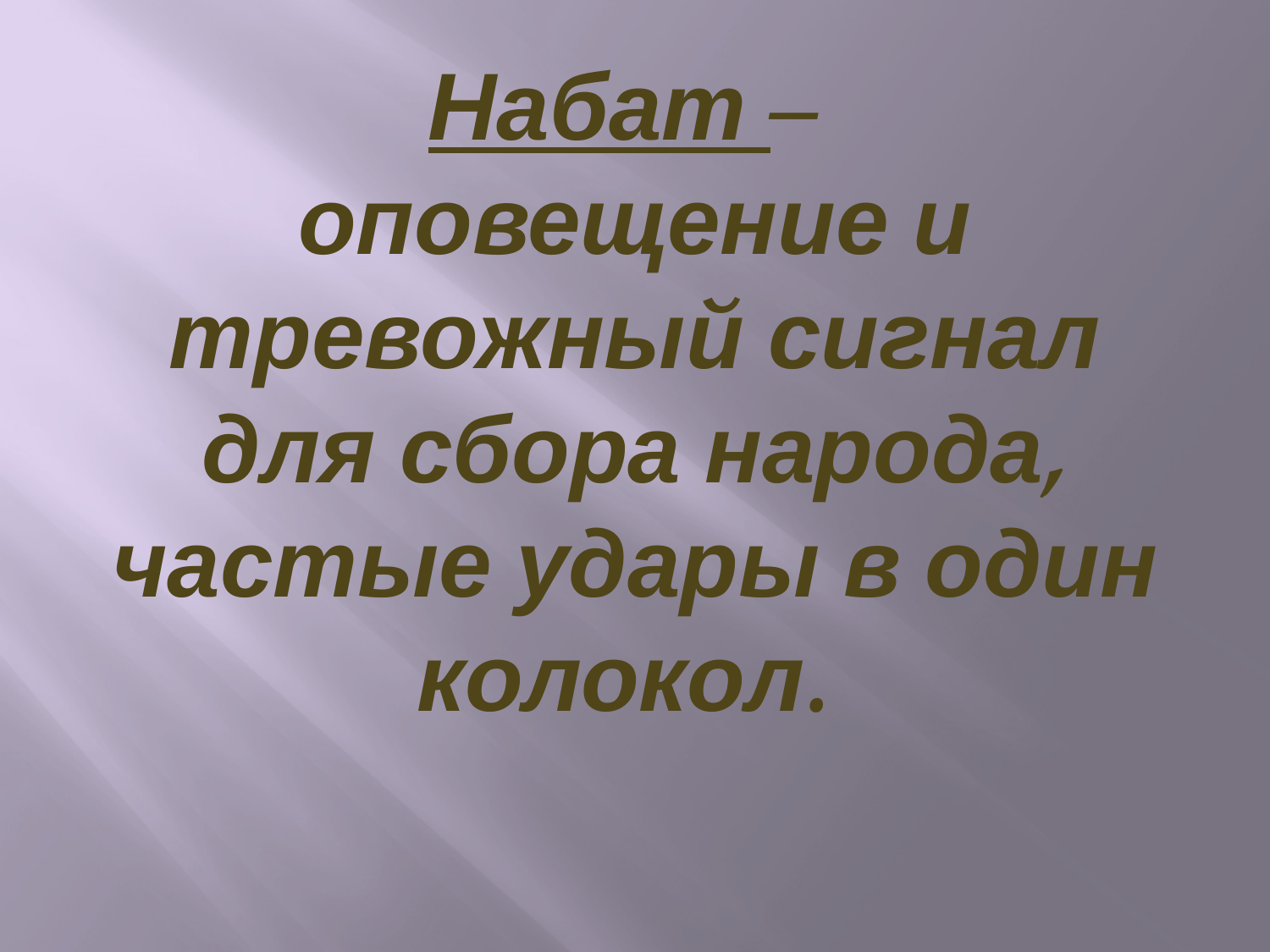

# Набат – оповещение и тревожный сигнал для сбора народа, частые удары в один колокол.